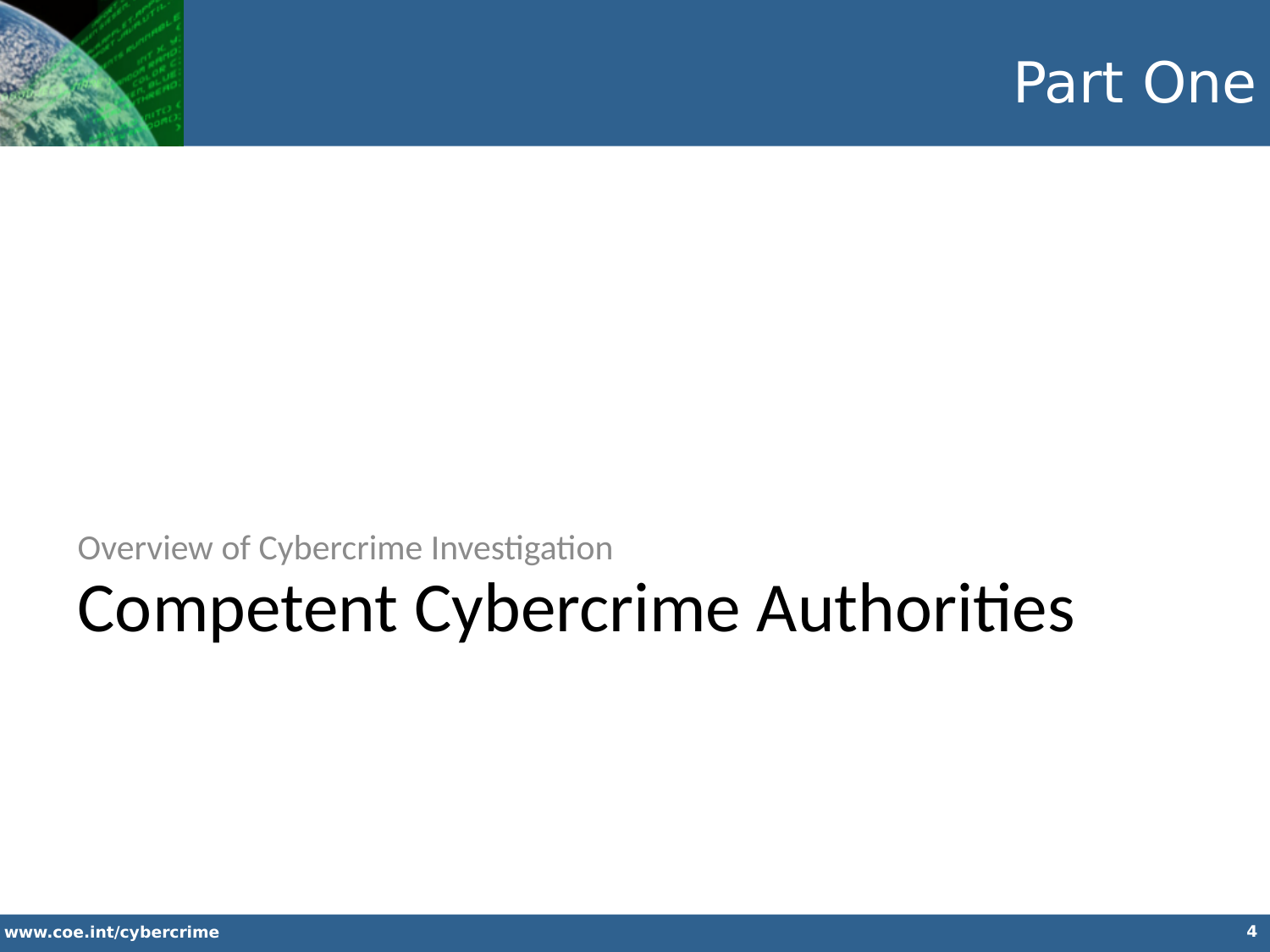

Part One
Overview of Cybercrime Investigation
Competent Cybercrime Authorities
4